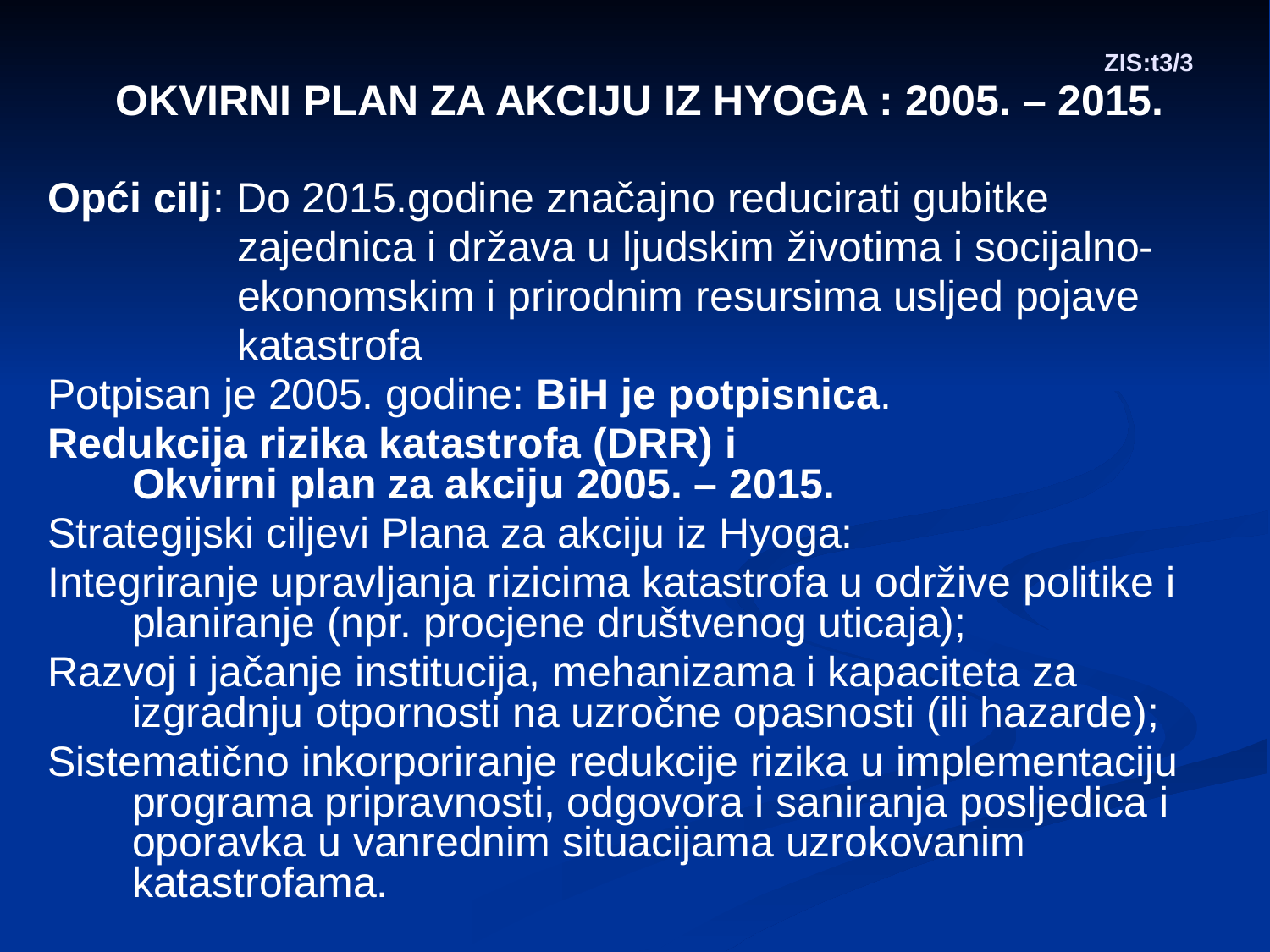

# ZIS:t3/3
OKVIRNI PLAN ZA AKCIJU IZ HYOGA : 2005. – 2015.

Opći cilj: Do 2015.godine značajno reducirati gubitke
                zajednica i država u ljudskim životima i socijalno-
                ekonomskim i prirodnim resursima usljed pojave
                katastrofa
Potpisan je 2005. godine: BiH je potpisnica.
Redukcija rizika katastrofa (DRR) i
Okvirni plan za akciju 2005. – 2015.
Strategijski ciljevi Plana za akciju iz Hyoga:
Integriranje upravljanja rizicima katastrofa u održive politike i planiranje (npr. procjene društvenog uticaja);
Razvoj i jačanje institucija, mehanizama i kapaciteta za izgradnju otpornosti na uzročne opasnosti (ili hazarde);
Sistematično inkorporiranje redukcije rizika u implementaciju programa pripravnosti, odgovora i saniranja posljedica i oporavka u vanrednim situacijama uzrokovanim katastrofama.